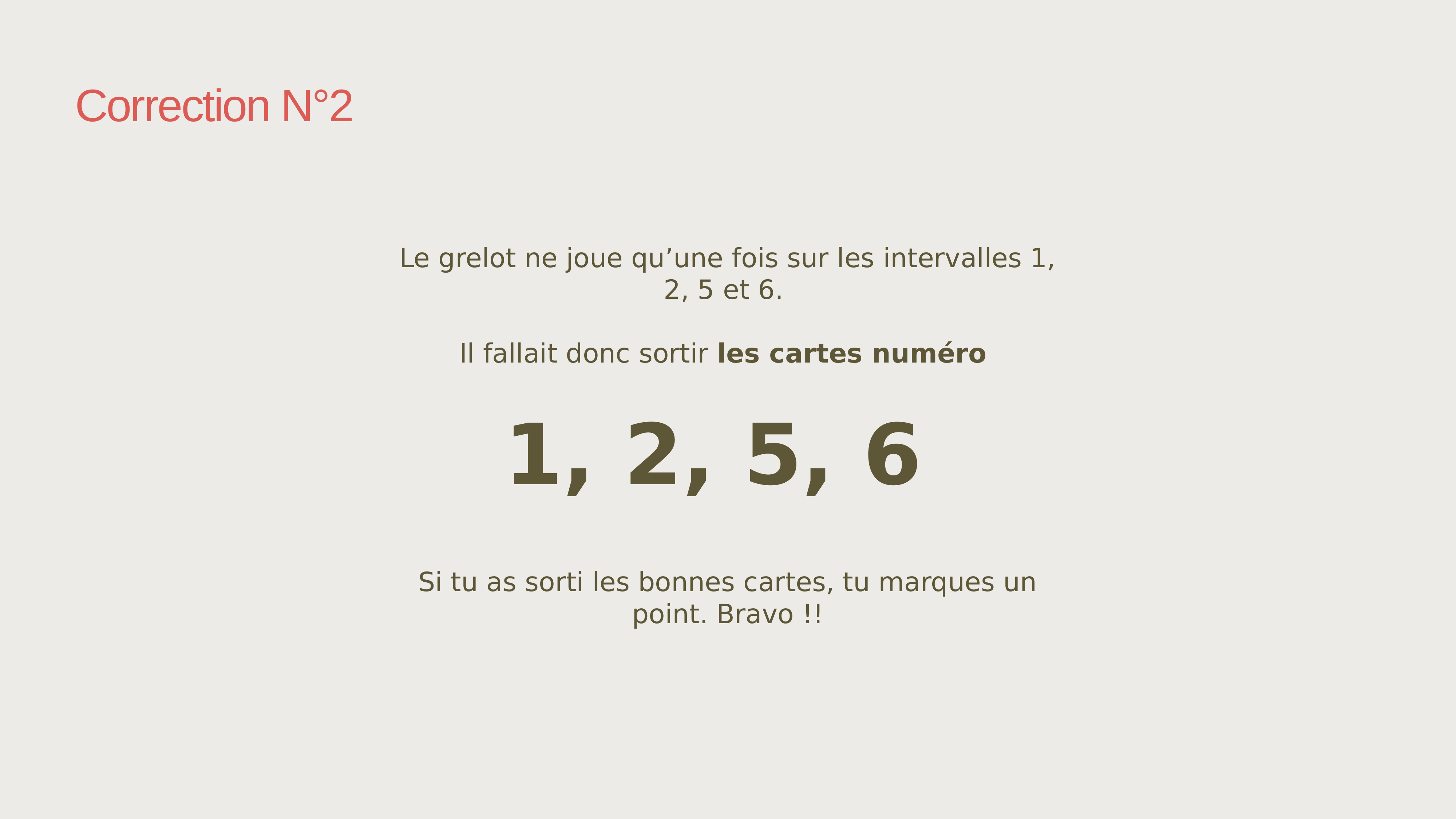

# Correction N°2
Le grelot ne joue qu’une fois sur les intervalles 1, 2, 5 et 6.

Il fallait donc sortir les cartes numéro

1, 2, 5, 6

Si tu as sorti les bonnes cartes, tu marques un point. Bravo !!